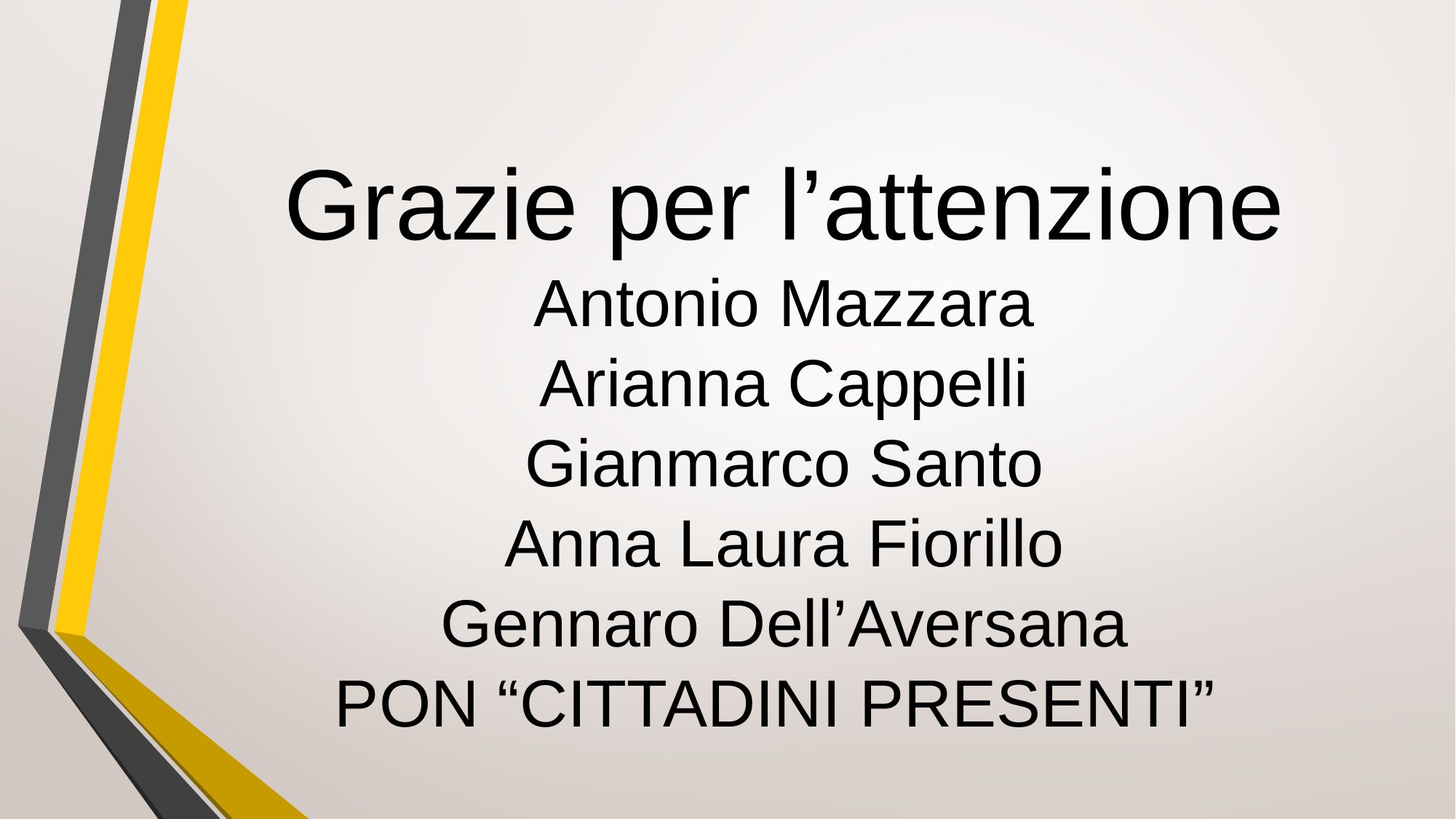

Grazie per l’attenzione
Antonio Mazzara
Arianna Cappelli
Gianmarco Santo
Anna Laura Fiorillo
Gennaro Dell’Aversana
PON “CITTADINI PRESENTI”